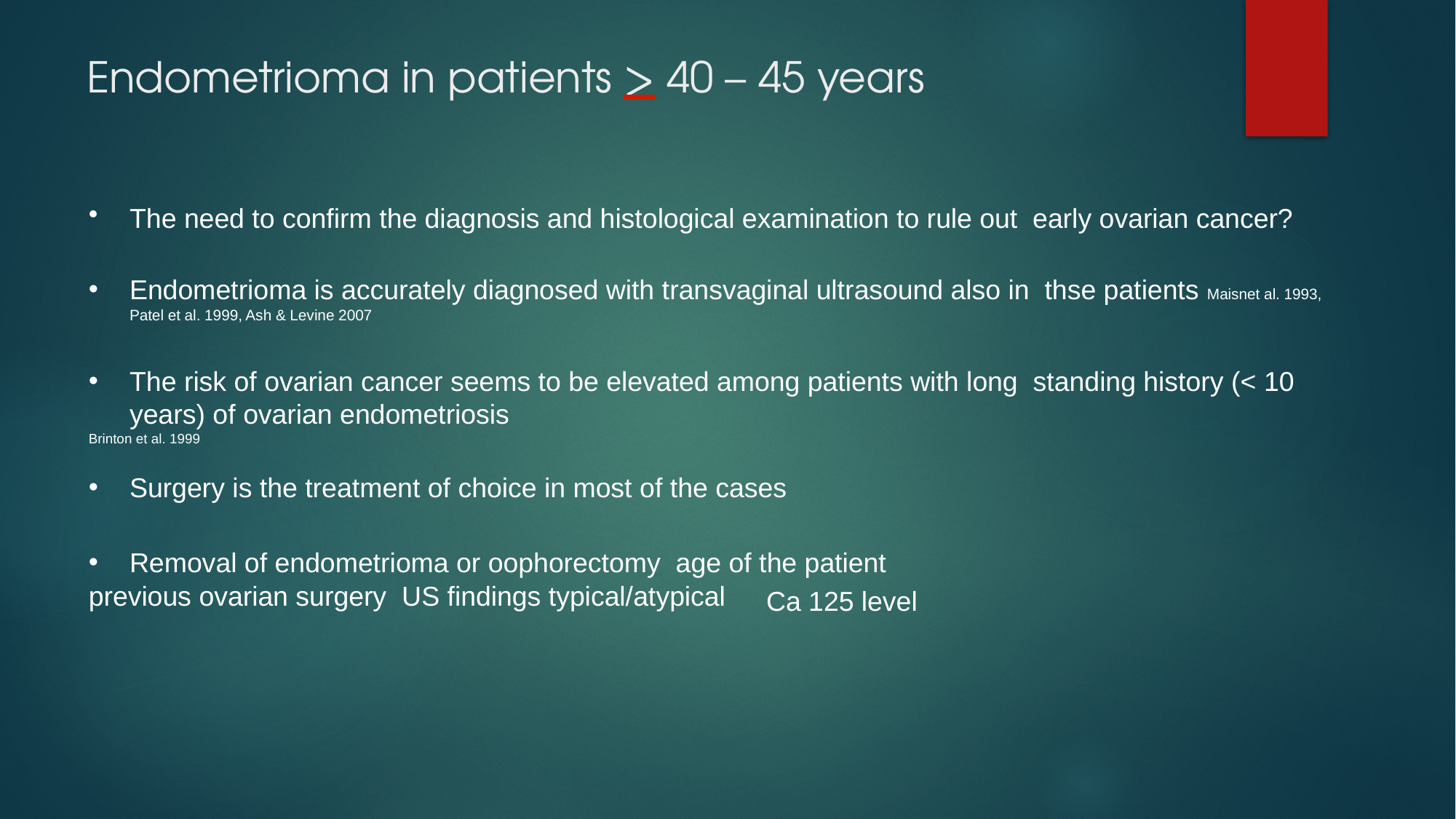

# Endometrioma in patients > 40 – 45 years
The need to confirm the diagnosis and histological examination to rule out  early ovarian cancer?

Endometrioma is accurately diagnosed with transvaginal ultrasound also in  thse patients Maisnet al. 1993, Patel et al. 1999, Ash & Levine 2007

The risk of ovarian cancer seems to be elevated among patients with long  standing history (< 10 years) of ovarian endometriosis
Brinton et al. 1999

Surgery is the treatment of choice in most of the cases

Removal of endometrioma or oophorectomy  age of the patient
previous ovarian surgery  US findings typical/atypical
Ca 125 level